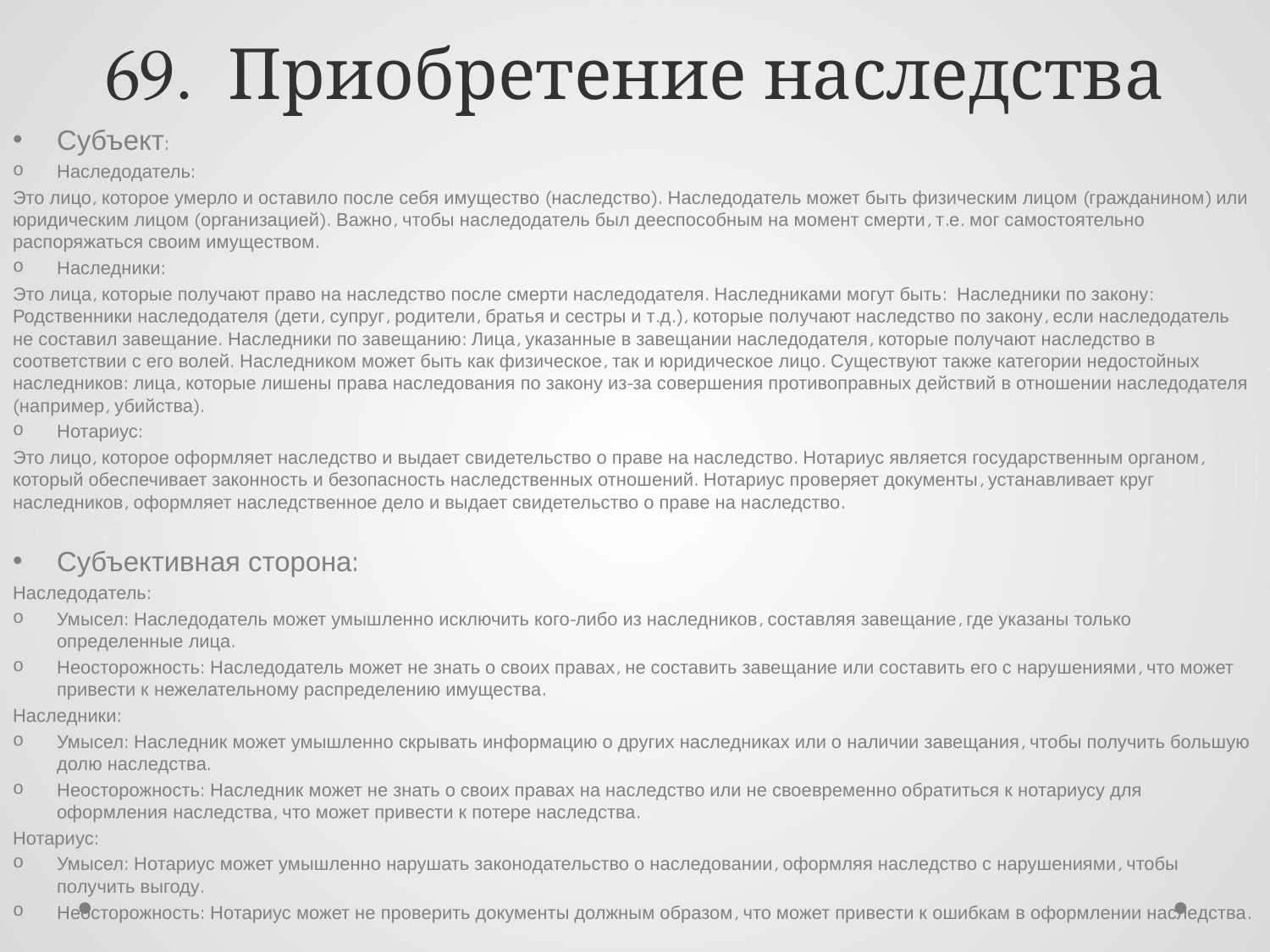

# 69.  Приобретение наследства
Субъект:
Наследодатель:
Это лицо, которое умерло и оставило после себя имущество (наследство). Наследодатель может быть физическим лицом (гражданином) или юридическим лицом (организацией). Важно, чтобы наследодатель был дееспособным на момент смерти, т.е. мог самостоятельно распоряжаться своим имуществом.
Наследники:
Это лица, которые получают право на наследство после смерти наследодателя. Наследниками могут быть:  Наследники по закону: Родственники наследодателя (дети, супруг, родители, братья и сестры и т.д.), которые получают наследство по закону, если наследодатель не составил завещание. Наследники по завещанию: Лица, указанные в завещании наследодателя, которые получают наследство в соответствии с его волей. Наследником может быть как физическое, так и юридическое лицо. Существуют также категории недостойных наследников: лица, которые лишены права наследования по закону из-за совершения противоправных действий в отношении наследодателя (например, убийства).
Нотариус:
Это лицо, которое оформляет наследство и выдает свидетельство о праве на наследство. Нотариус является государственным органом, который обеспечивает законность и безопасность наследственных отношений. Нотариус проверяет документы, устанавливает круг наследников, оформляет наследственное дело и выдает свидетельство о праве на наследство.

Субъективная сторона:
Наследодатель:
Умысел: Наследодатель может умышленно исключить кого-либо из наследников, составляя завещание, где указаны только определенные лица.
Неосторожность: Наследодатель может не знать о своих правах, не составить завещание или составить его с нарушениями, что может привести к нежелательному распределению имущества.
Наследники:
Умысел: Наследник может умышленно скрывать информацию о других наследниках или о наличии завещания, чтобы получить большую долю наследства.
Неосторожность: Наследник может не знать о своих правах на наследство или не своевременно обратиться к нотариусу для оформления наследства, что может привести к потере наследства.
Нотариус:
Умысел: Нотариус может умышленно нарушать законодательство о наследовании, оформляя наследство с нарушениями, чтобы получить выгоду.
Неосторожность: Нотариус может не проверить документы должным образом, что может привести к ошибкам в оформлении наследства.